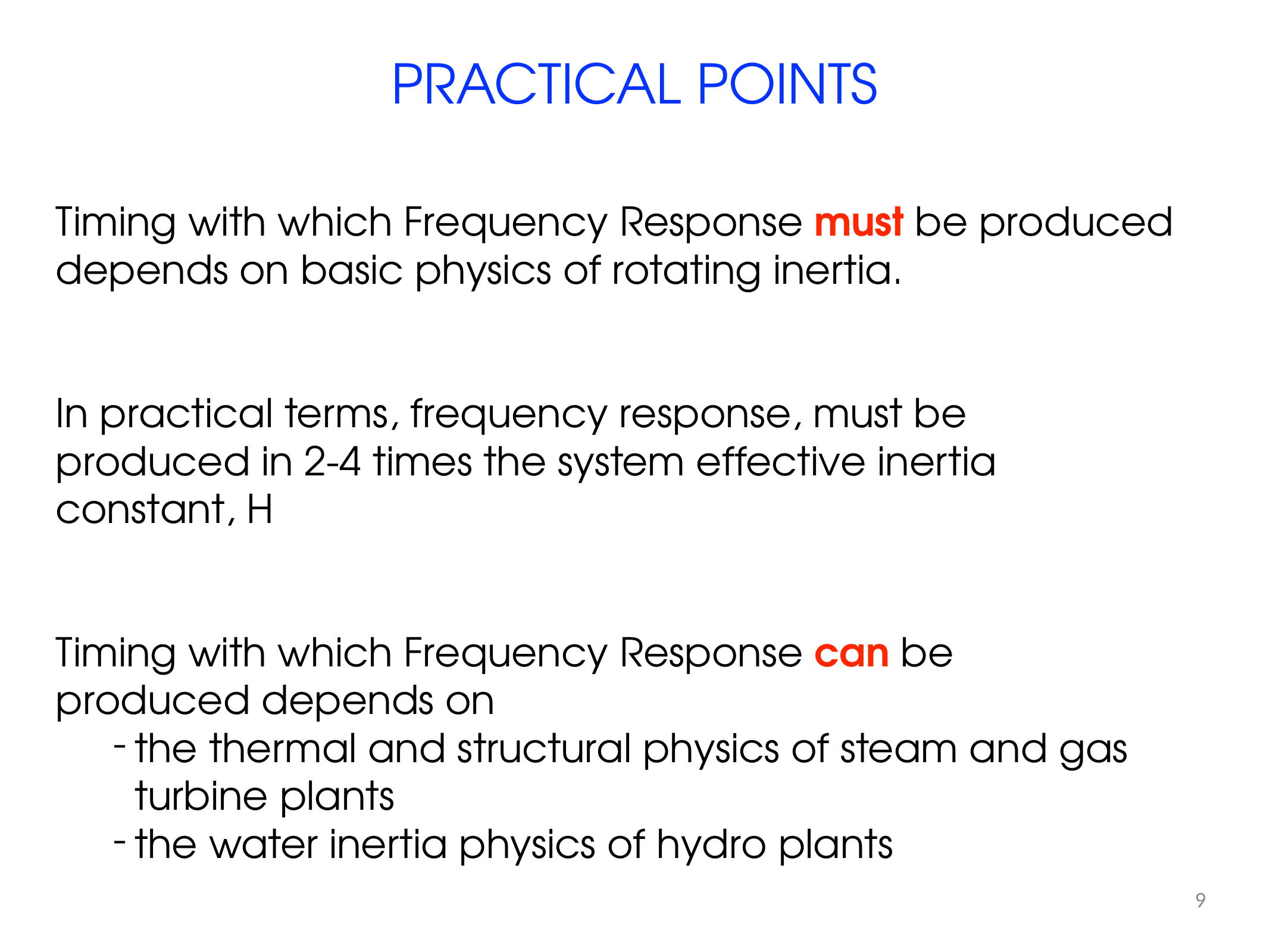

PRACTICAL POINTS
Timing with which Frequency Response must be produced depends on basic physics of rotating inertia.

In practical terms, frequency response, must be produced in 2-4 times the system effective inertia constant, H

Timing with which Frequency Response can be produced depends on
the thermal and structural physics of steam and gas turbine plants
the water inertia physics of hydro plants
9